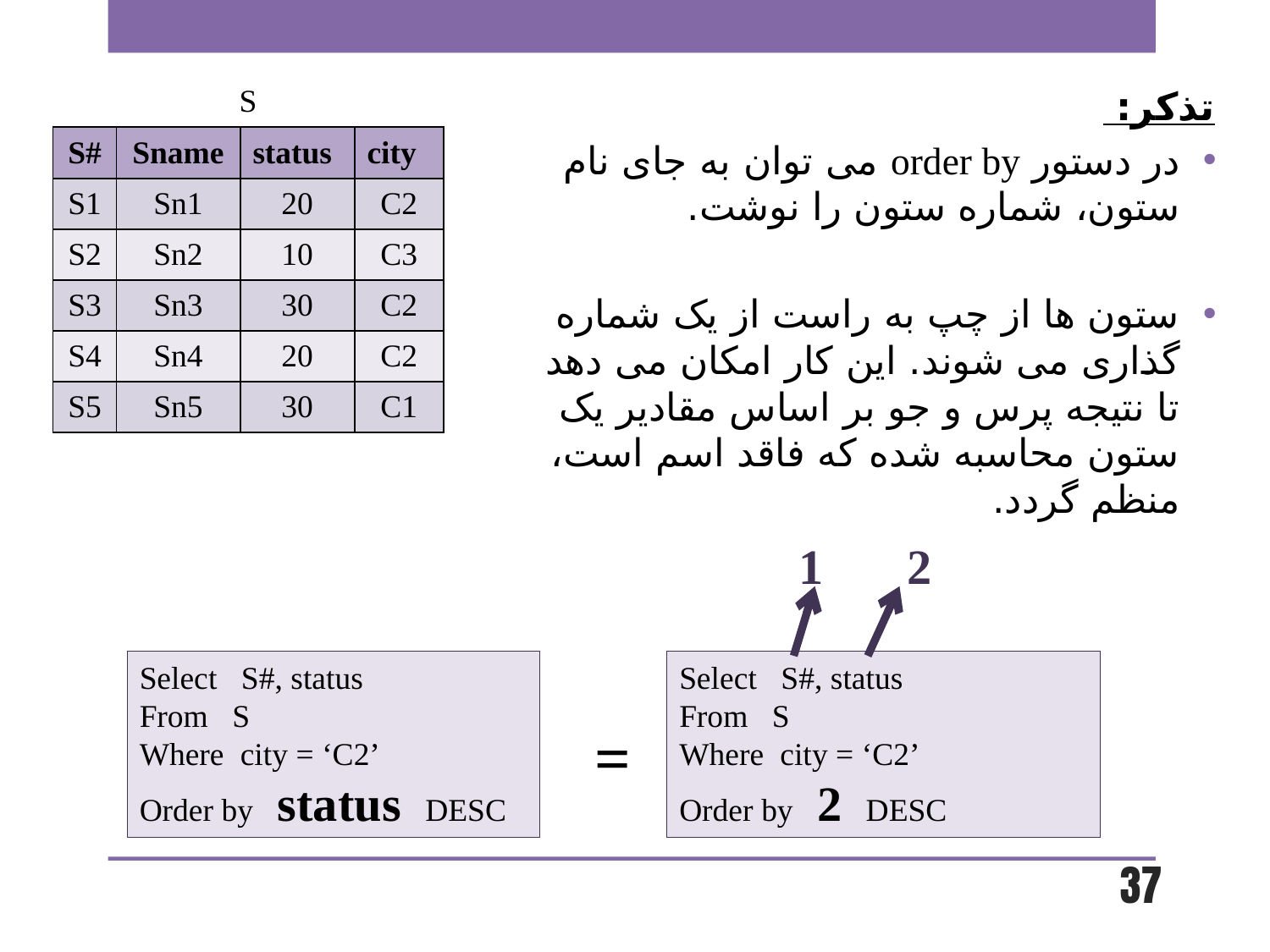

S
تذکر:
در دستور order by می توان به جای نام ستون، شماره ستون را نوشت.

ستون ها از چپ به راست از یک شماره گذاری می شوند. این کار امکان می دهد تا نتیجه پرس و جو بر اساس مقادیر یک ستون محاسبه شده که فاقد اسم است، منظم گردد.
| S# | Sname | status | city |
| --- | --- | --- | --- |
| S1 | Sn1 | 20 | C2 |
| S2 | Sn2 | 10 | C3 |
| S3 | Sn3 | 30 | C2 |
| S4 | Sn4 | 20 | C2 |
| S5 | Sn5 | 30 | C1 |
1
2
Select   S#, status
From   S
Where  city = ‘C2’
Order by   status   DESC
Select   S#, status
From   S
Where  city = ‘C2’
Order by   2   DESC
=
37